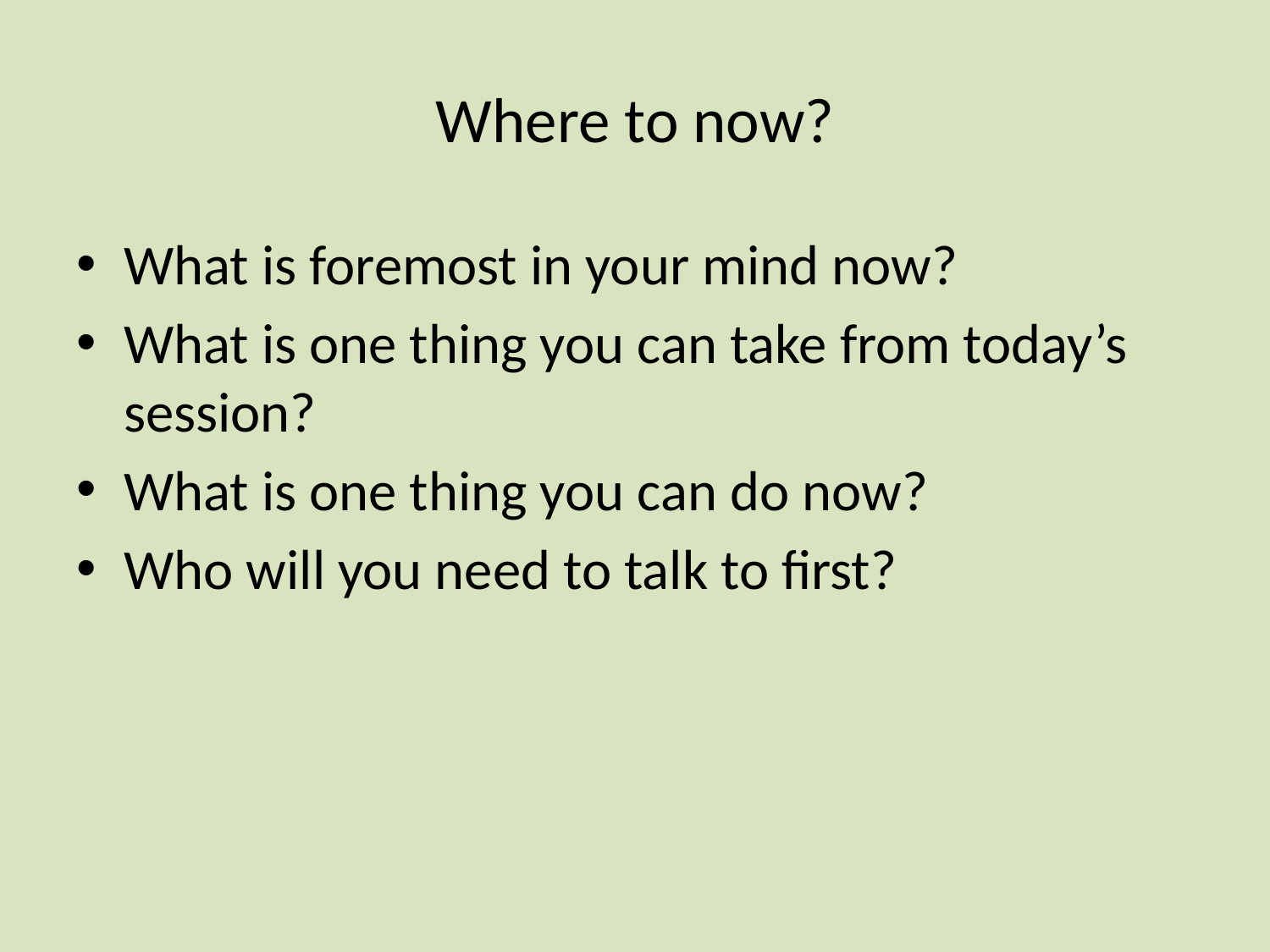

# Where to now?
What is foremost in your mind now?
What is one thing you can take from today’s session?
What is one thing you can do now?
Who will you need to talk to first?